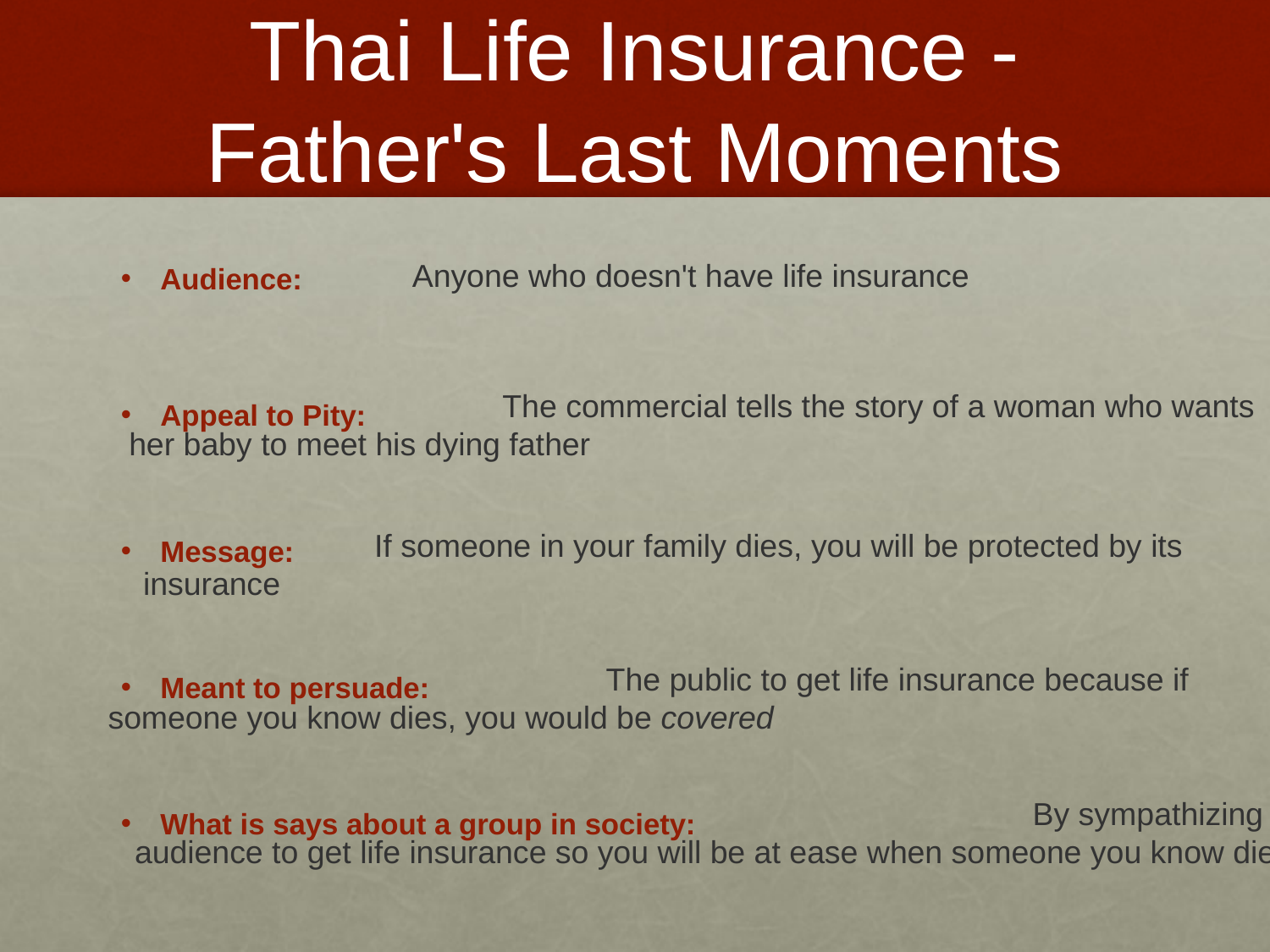

# Thai Life Insurance - Father's Last Moments
                           Anyone who doesn't have life insurance
Audience:

Appeal to Pity:

Message:

Meant to persuade:

What is says about a group in society:
                                          The commercial tells the story of a woman who wants
her baby to meet his dying father
                          If someone in your family dies, you will be protected by its
insurance
                                                        The public to get life insurance because if
someone you know dies, you would be covered
                                                                                                     By sympathizing its
audience to get life insurance so you will be at ease when someone you know dies